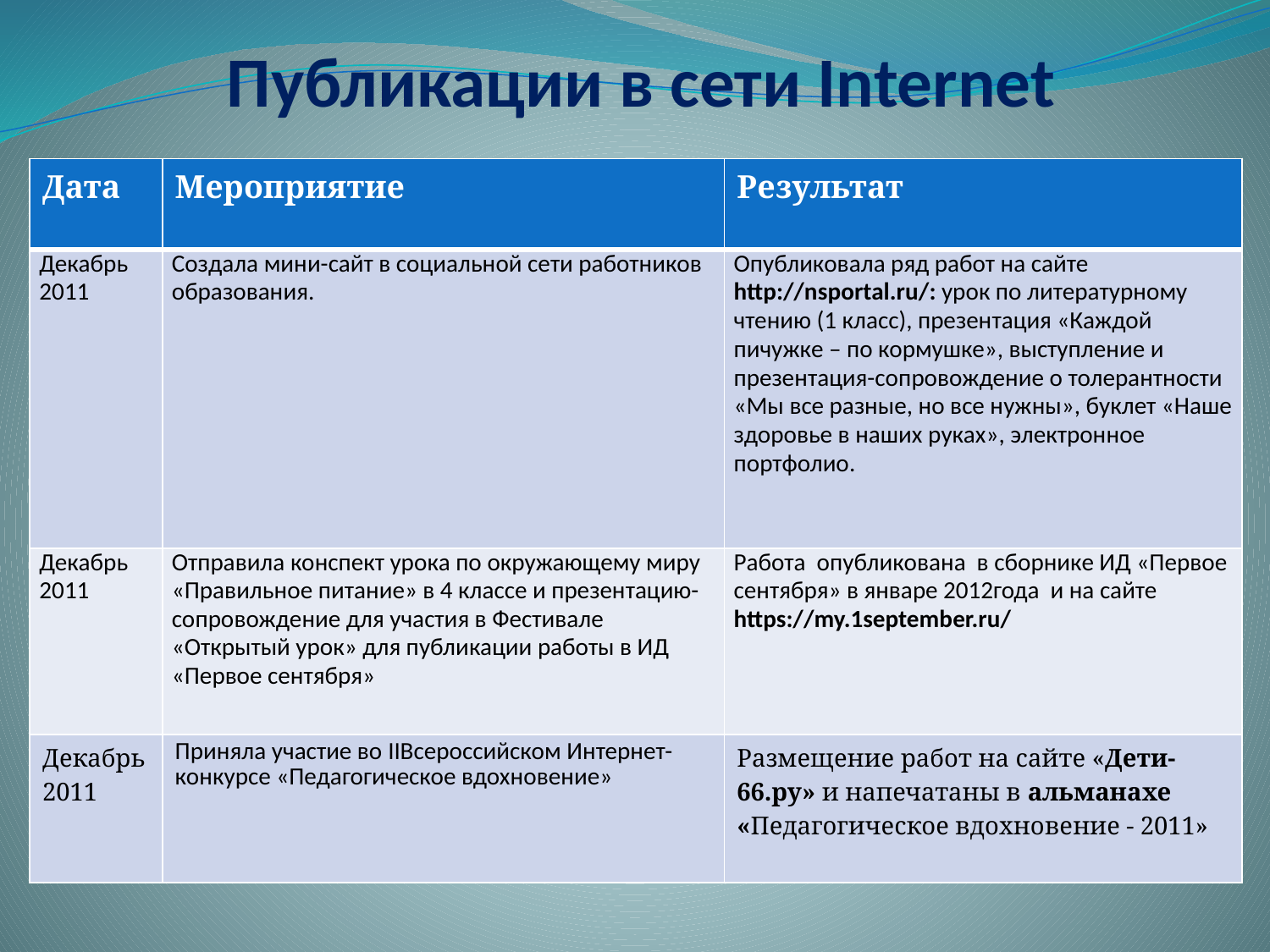

# Публикации в сети Internet
| Дата | Мероприятие | Результат |
| --- | --- | --- |
| Декабрь 2011 | Создала мини-сайт в социальной сети работников образования. | Опубликовала ряд работ на сайте http://nsportal.ru/: урок по литературному чтению (1 класс), презентация «Каждой пичужке – по кормушке», выступление и презентация-сопровождение о толерантности «Мы все разные, но все нужны», буклет «Наше здоровье в наших руках», электронное портфолио. |
| Декабрь 2011 | Отправила конспект урока по окружающему миру «Правильное питание» в 4 классе и презентацию-сопровождение для участия в Фестивале «Открытый урок» для публикации работы в ИД «Первое сентября» | Работа опубликована в сборнике ИД «Первое сентября» в январе 2012года и на сайте https://my.1september.ru/ |
| Декабрь 2011 | Приняла участие во IIВсероссийском Интернет-конкурсе «Педагогическое вдохновение» | Размещение работ на сайте «Дети-66.ру» и напечатаны в альманахе «Педагогическое вдохновение - 2011» |